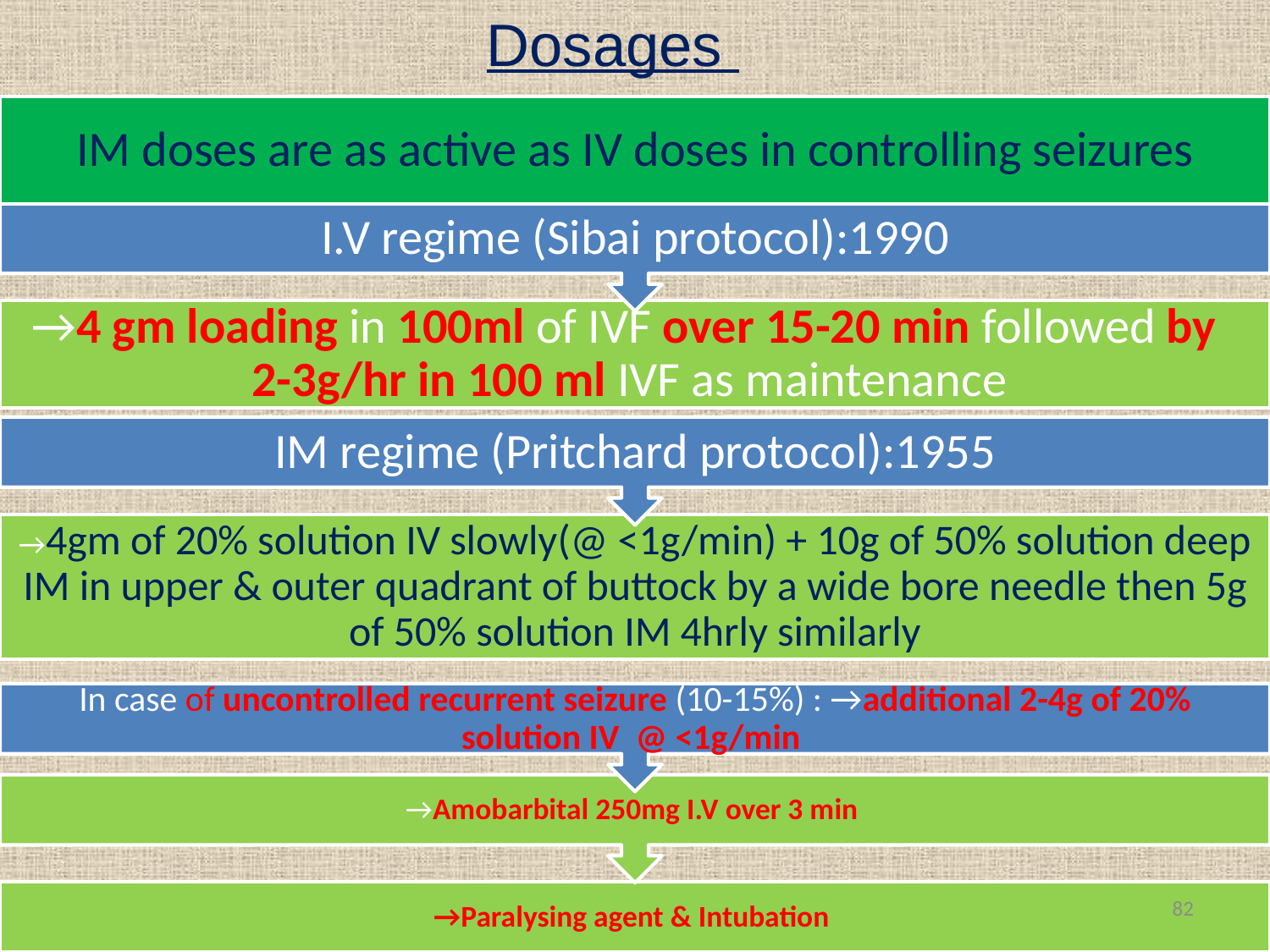

# Dosages
→Paralysing agent & Intubation
→Amobarbital 250mg I.V over 3 min
In case of uncontrolled recurrent seizure (10-15%) : →additional 2-4g of 20% solution IV  @ <1g/min
→4gm of 20% solution IV slowly(@ <1g/min) + 10g of 50% solution deep IM in upper & outer quadrant of buttock by a wide bore needle then 5g of 50% solution IM 4hrly similarly
IM regime (Pritchard protocol):1955
→4 gm loading in 100ml of IVF over 15-20 min followed by   2-3g/hr in 100 ml IVF as maintenance
I.V regime (Sibai protocol):1990
IM doses are as active as IV doses in controlling seizures
82